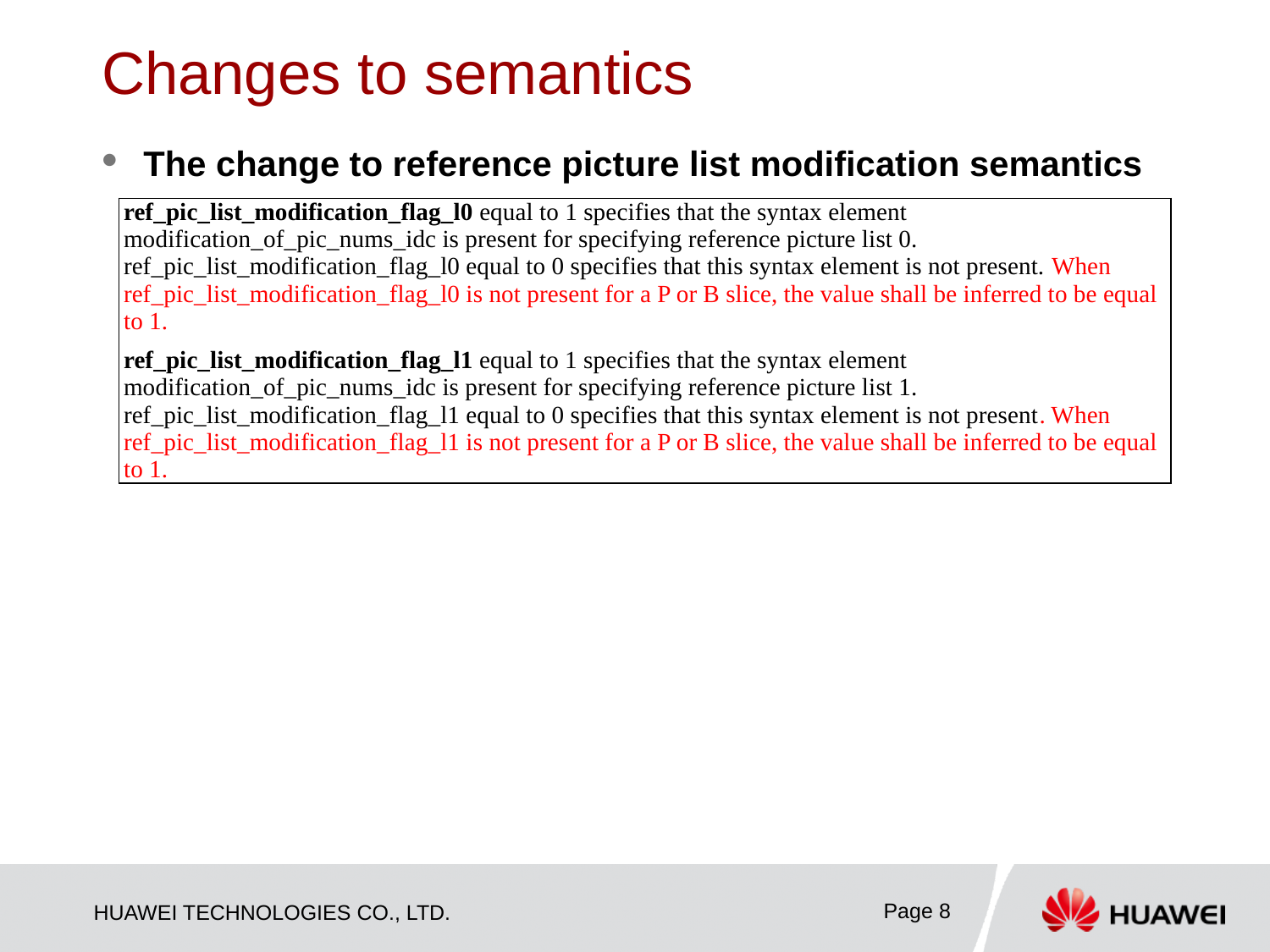

# Changes to semantics
The change to reference picture list modification semantics
| ref\_pic\_list\_modification\_flag\_l0 equal to 1 specifies that the syntax element modification\_of\_pic\_nums\_idc is present for specifying reference picture list 0. ref\_pic\_list\_modification\_flag\_l0 equal to 0 specifies that this syntax element is not present. When ref\_pic\_list\_modification\_flag\_l0 is not present for a P or B slice, the value shall be inferred to be equal to 1. ref\_pic\_list\_modification\_flag\_l1 equal to 1 specifies that the syntax element modification\_of\_pic\_nums\_idc is present for specifying reference picture list 1. ref\_pic\_list\_modification\_flag\_l1 equal to 0 specifies that this syntax element is not present. When ref\_pic\_list\_modification\_flag\_l1 is not present for a P or B slice, the value shall be inferred to be equal to 1. |
| --- |
Page 8